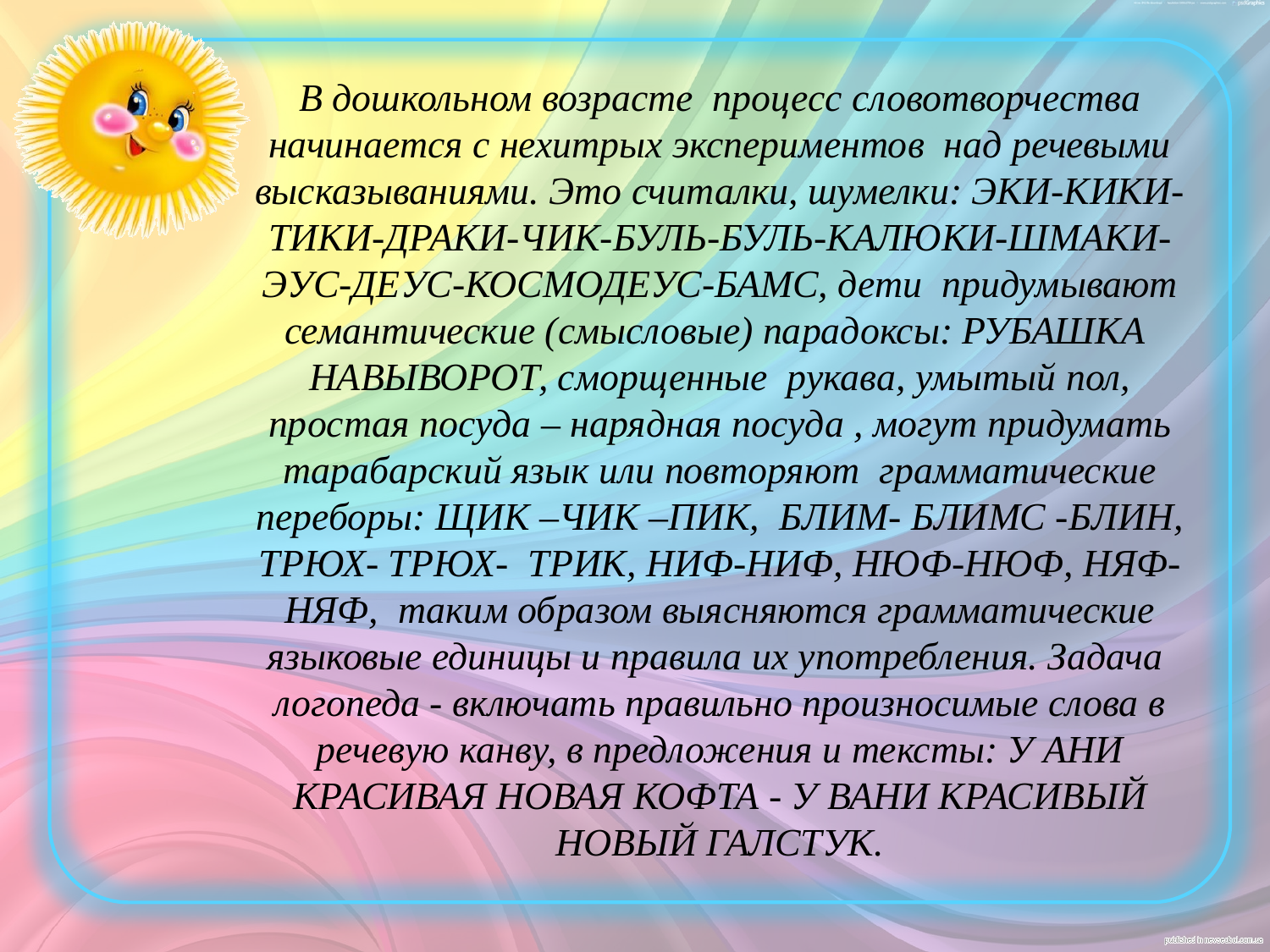

В дошкольном возрасте  процесс словотворчества начинается с нехитрых экспериментов  над речевыми высказываниями. Это считалки, шумелки: ЭКИ-КИКИ-ТИКИ-ДРАКИ-ЧИК-БУЛЬ-БУЛЬ-КАЛЮКИ-ШМАКИ-ЭУС-ДЕУС-КОСМОДЕУС-БАМС, дети  придумывают семантические (смысловые) парадоксы: РУБАШКА  НАВЫВОРОТ, сморщенные  рукава, умытый пол, простая посуда – нарядная посуда , могут придумать тарабарский язык или повторяют  грамматические переборы: ЩИК –ЧИК –ПИК,  БЛИМ- БЛИМС -БЛИН, ТРЮХ- ТРЮХ-  ТРИК, НИФ-НИФ, НЮФ-НЮФ, НЯФ-НЯФ,  таким образом выясняются грамматические языковые единицы и правила их употребления. Задача  логопеда - включать правильно произносимые слова в речевую канву, в предложения и тексты: У АНИ КРАСИВАЯ НОВАЯ КОФТА - У ВАНИ КРАСИВЫЙ НОВЫЙ ГАЛСТУК.